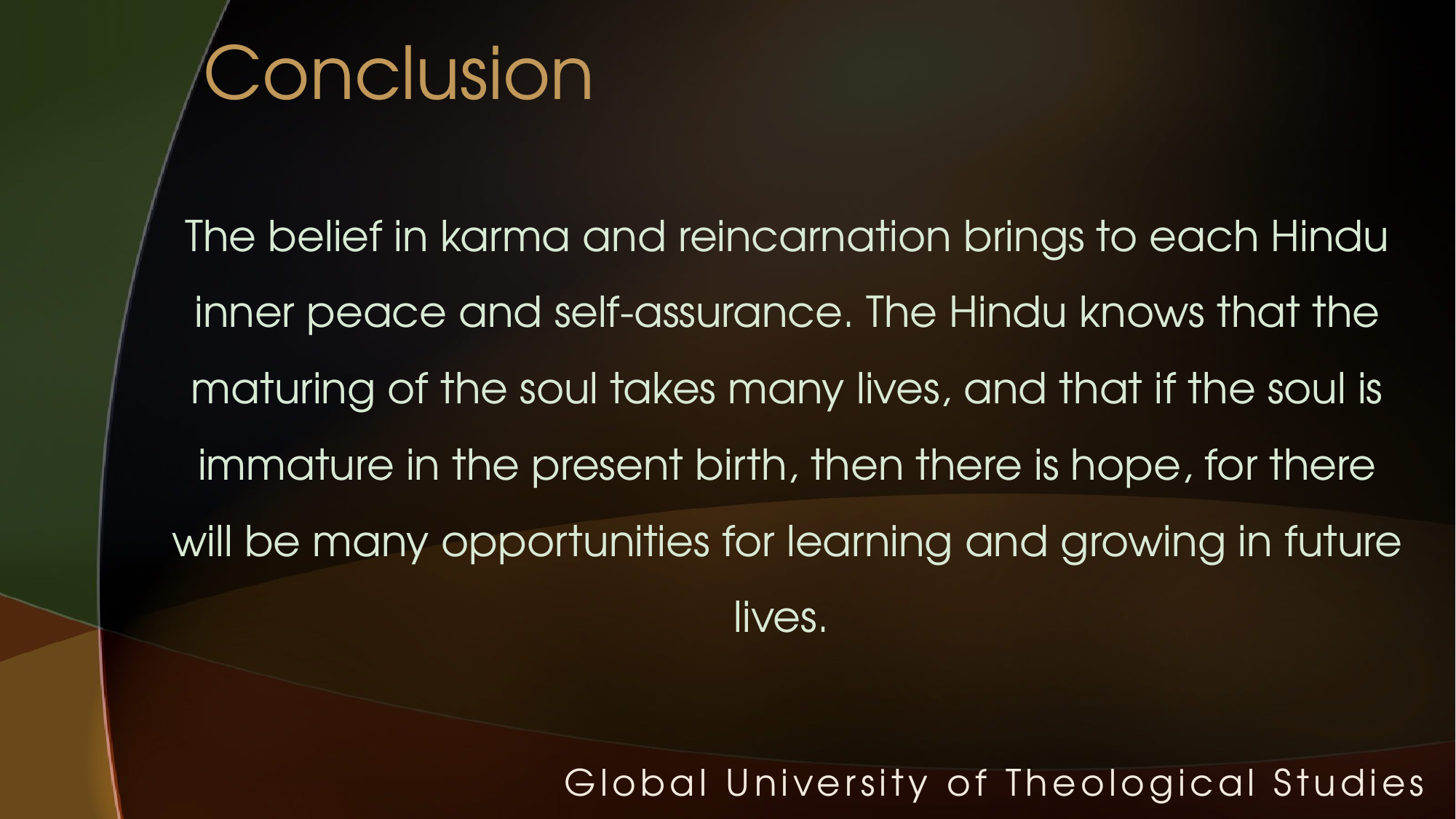

# Conclusion

The belief in karma and reincarnation brings to each Hindu inner peace and self-assurance. The Hindu knows that the maturing of the soul takes many lives, and that if the soul is immature in the present birth, then there is hope, for there will be many opportunities for learning and growing in future lives.
Global University of Theological Studies